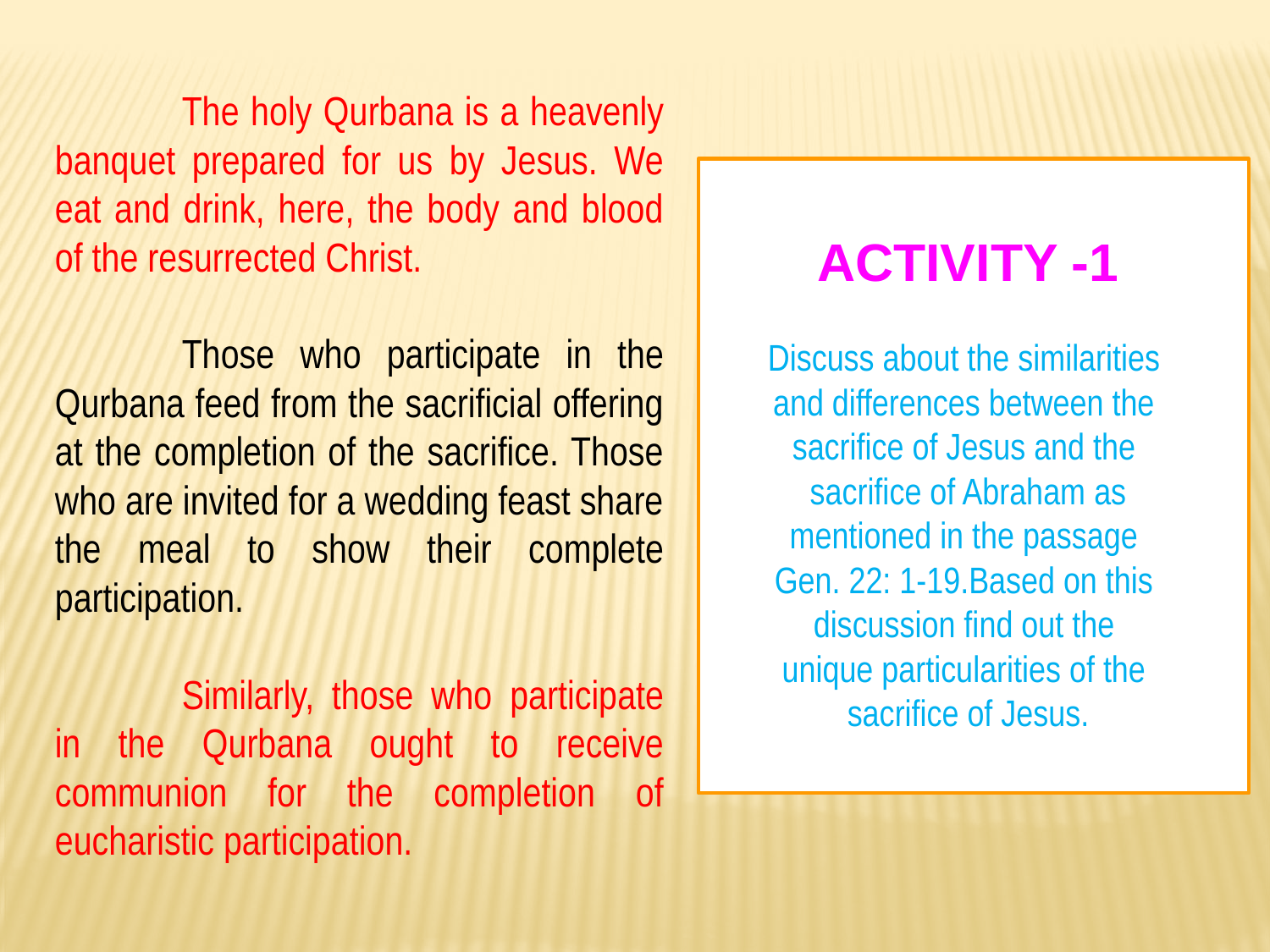

The holy Qurbana is a heavenly banquet prepared for us by Jesus. We eat and drink, here, the body and blood of the resurrected Christ.

	Those who participate in the Qurbana feed from the sacrificial offering at the completion of the sacrifice. Those who are invited for a wedding feast share the meal to show their complete participation.

	Similarly, those who participate in the Qurbana ought to receive communion for the completion of eucharistic participation.

ACTIVITY -1

Discuss about the similarities
and differences between the
sacrifice of Jesus and the
sacrifice of Abraham as
mentioned in the passage
Gen. 22: 1-19.Based on this
discussion find out the
unique particularities of the
sacrifice of Jesus.